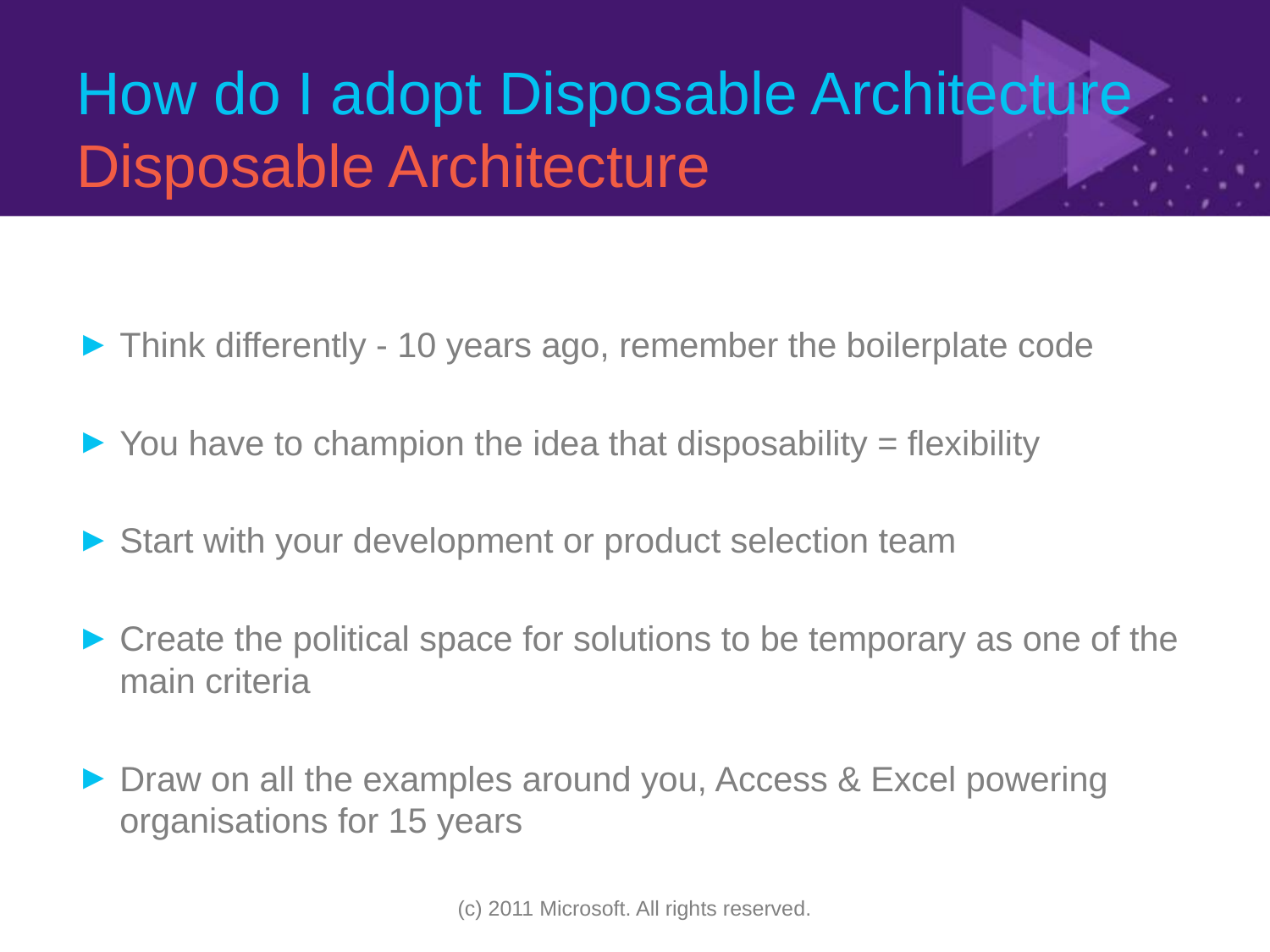

# How do I adopt Disposable Architecture Disposable Architecture
Think differently - 10 years ago, remember the boilerplate code

You have to champion the idea that disposability = flexibility

Start with your development or product selection team

Create the political space for solutions to be temporary as one of the main criteria

Draw on all the examples around you, Access & Excel powering organisations for 15 years
(c) 2011 Microsoft. All rights reserved.